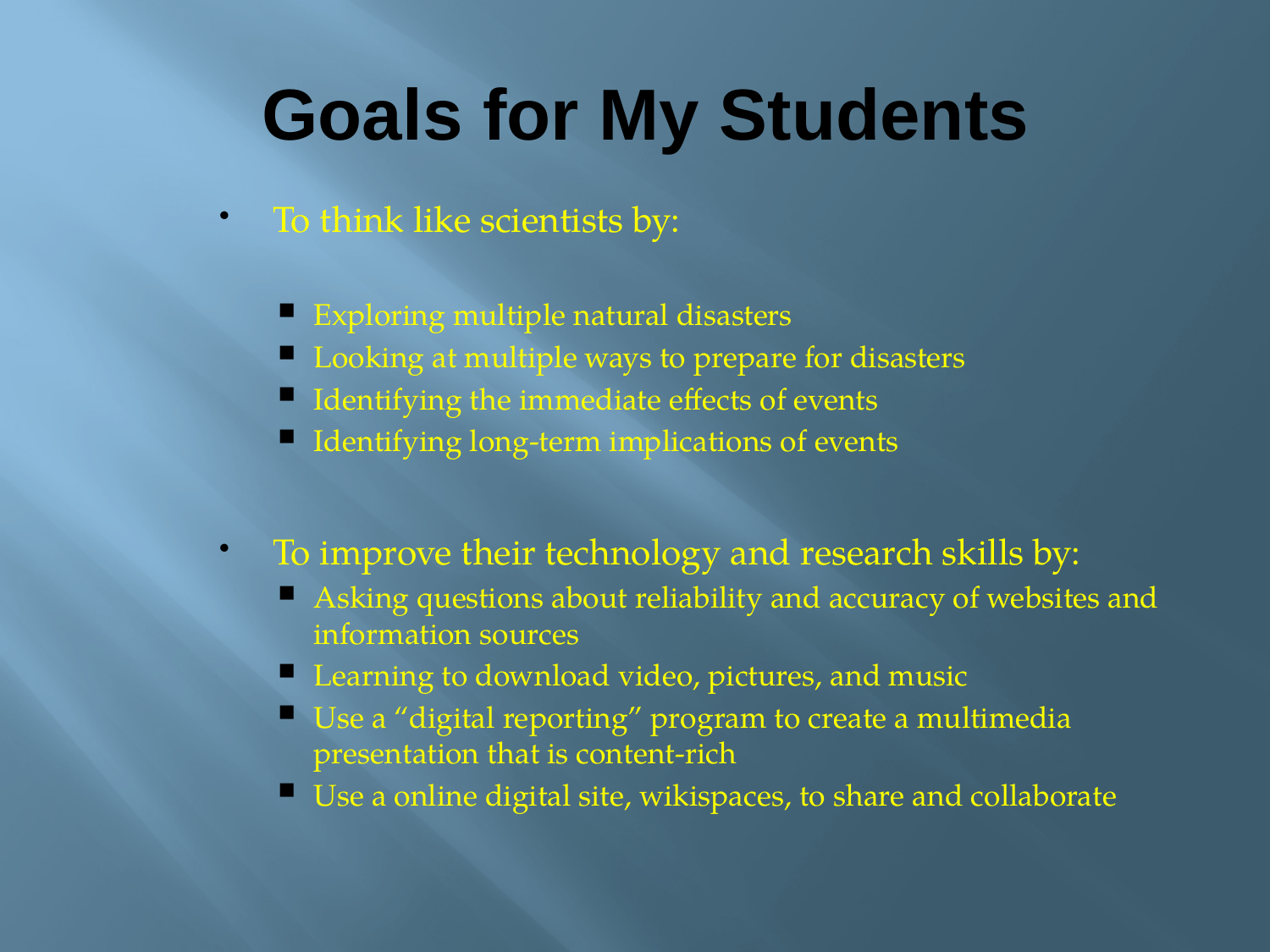

# Goals for My Students
To think like scientists by:

Exploring multiple natural disasters
Looking at multiple ways to prepare for disasters
Identifying the immediate effects of events
Identifying long-term implications of events

To improve their technology and research skills by:
Asking questions about reliability and accuracy of websites and information sources
Learning to download video, pictures, and music
Use a “digital reporting” program to create a multimedia presentation that is content-rich
Use a online digital site, wikispaces, to share and collaborate